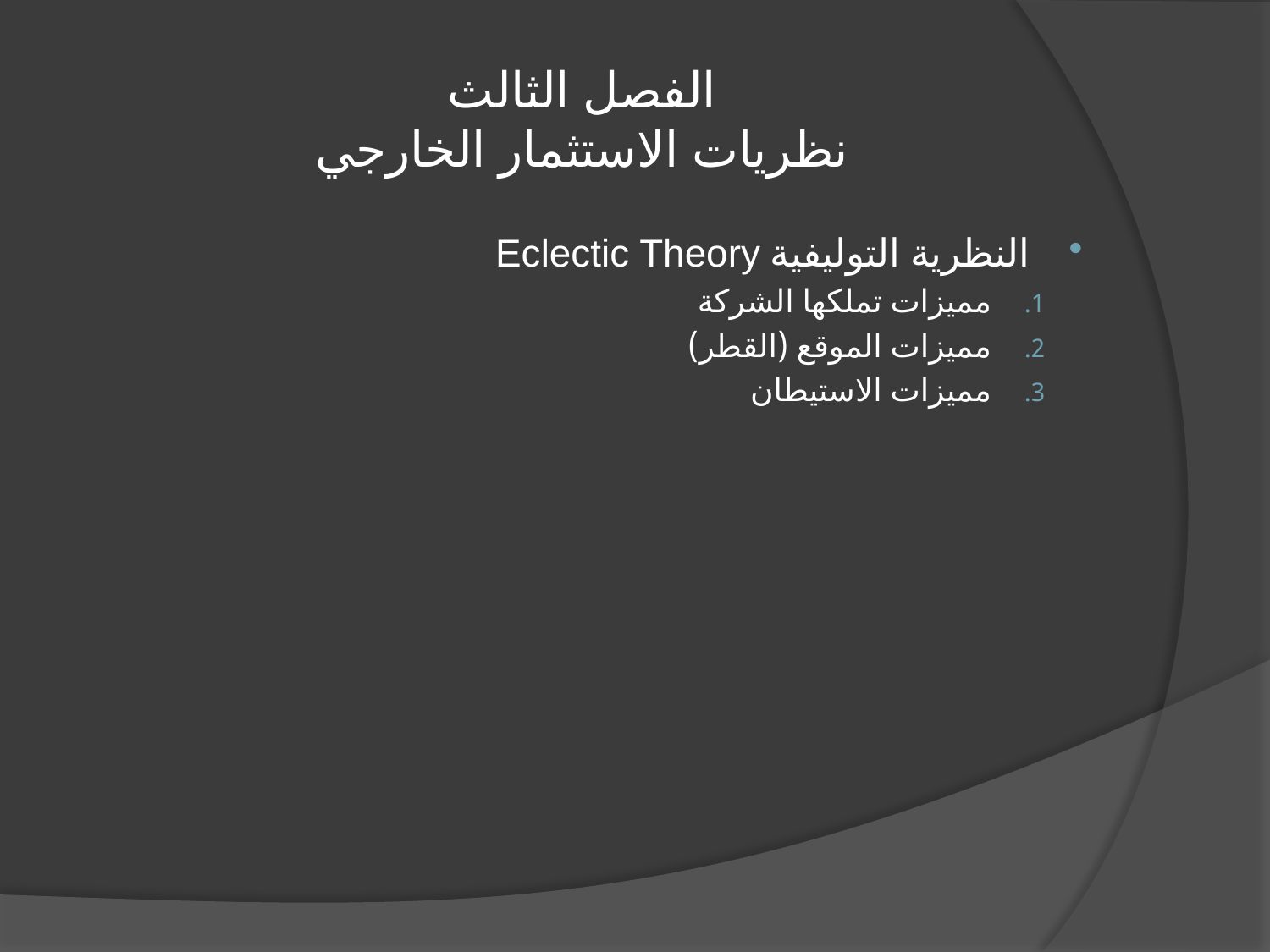

# الفصل الثالث نظريات الاستثمار الخارجي
النظرية التوليفية Eclectic Theory
مميزات تملكها الشركة
مميزات الموقع (القطر)
مميزات الاستيطان